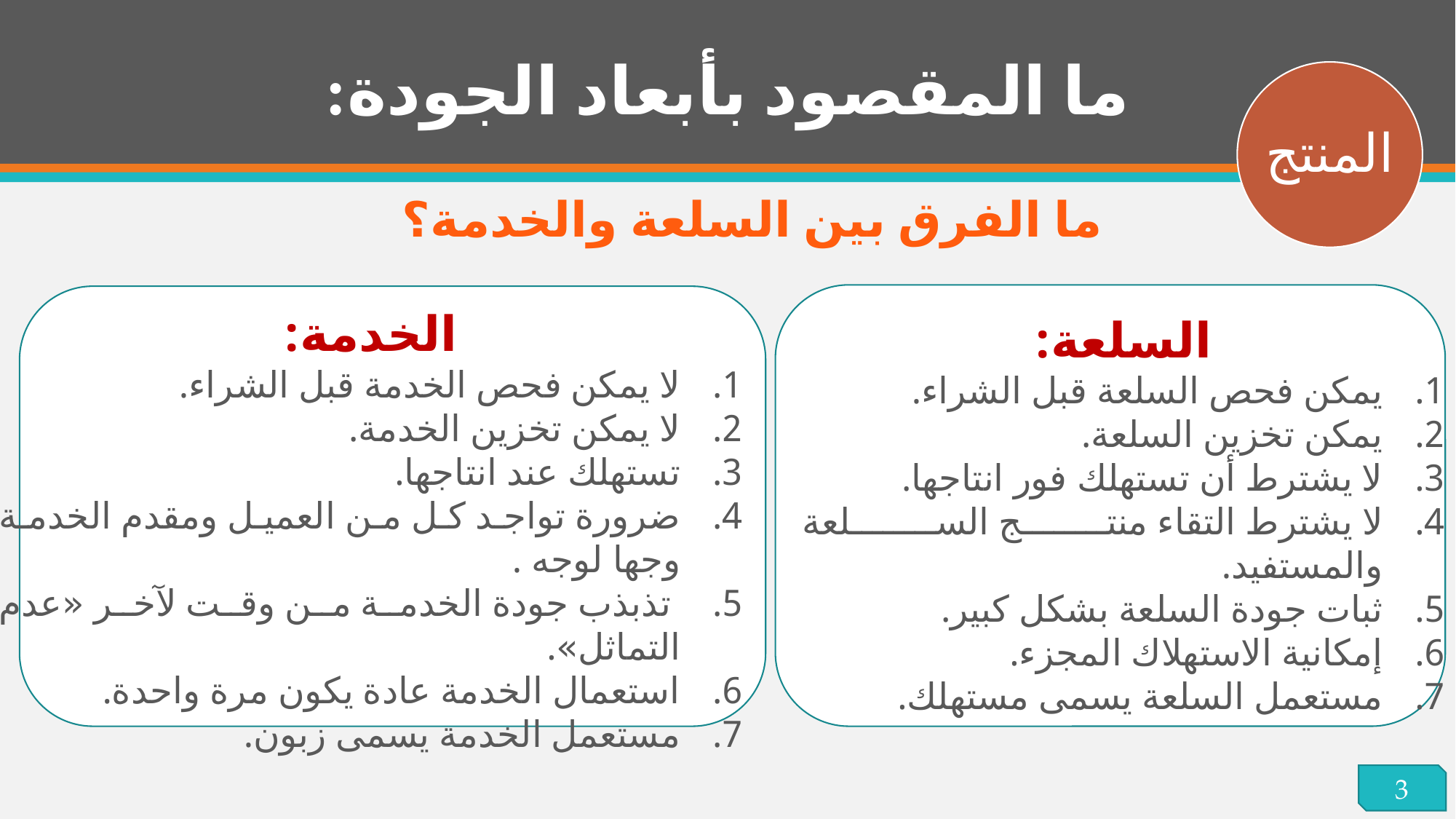

# ما المقصود بأبعاد الجودة:

المنتج
ما الفرق بين السلعة والخدمة؟

الخدمة:
لا يمكن فحص الخدمة قبل الشراء.
لا يمكن تخزين الخدمة.
تستهلك عند انتاجها.
ضرورة تواجد كل من العميل ومقدم الخدمة وجها لوجه .
 تذبذب جودة الخدمة من وقت لآخر «عدم التماثل».
استعمال الخدمة عادة يكون مرة واحدة.
مستعمل الخدمة يسمى زبون.

السلعة:
يمكن فحص السلعة قبل الشراء.
يمكن تخزين السلعة.
لا يشترط أن تستهلك فور انتاجها.
لا يشترط التقاء منتج السلعة والمستفيد.
ثبات جودة السلعة بشكل كبير.
إمكانية الاستهلاك المجزء.
مستعمل السلعة يسمى مستهلك.

3